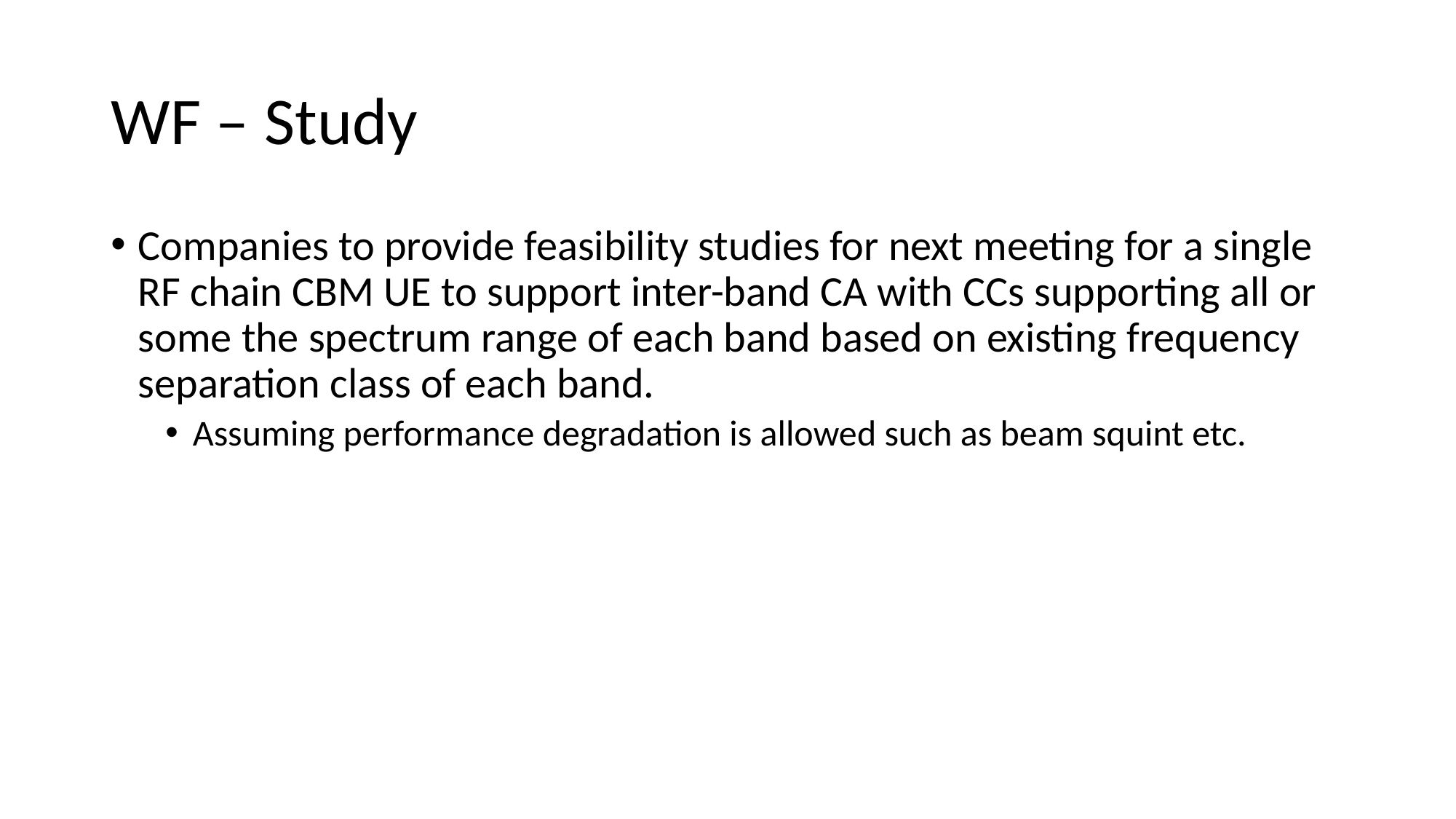

# WF – Study
Companies to provide feasibility studies for next meeting for a single RF chain CBM UE to support inter-band CA with CCs supporting all or some the spectrum range of each band based on existing frequency separation class of each band.
Assuming performance degradation is allowed such as beam squint etc.